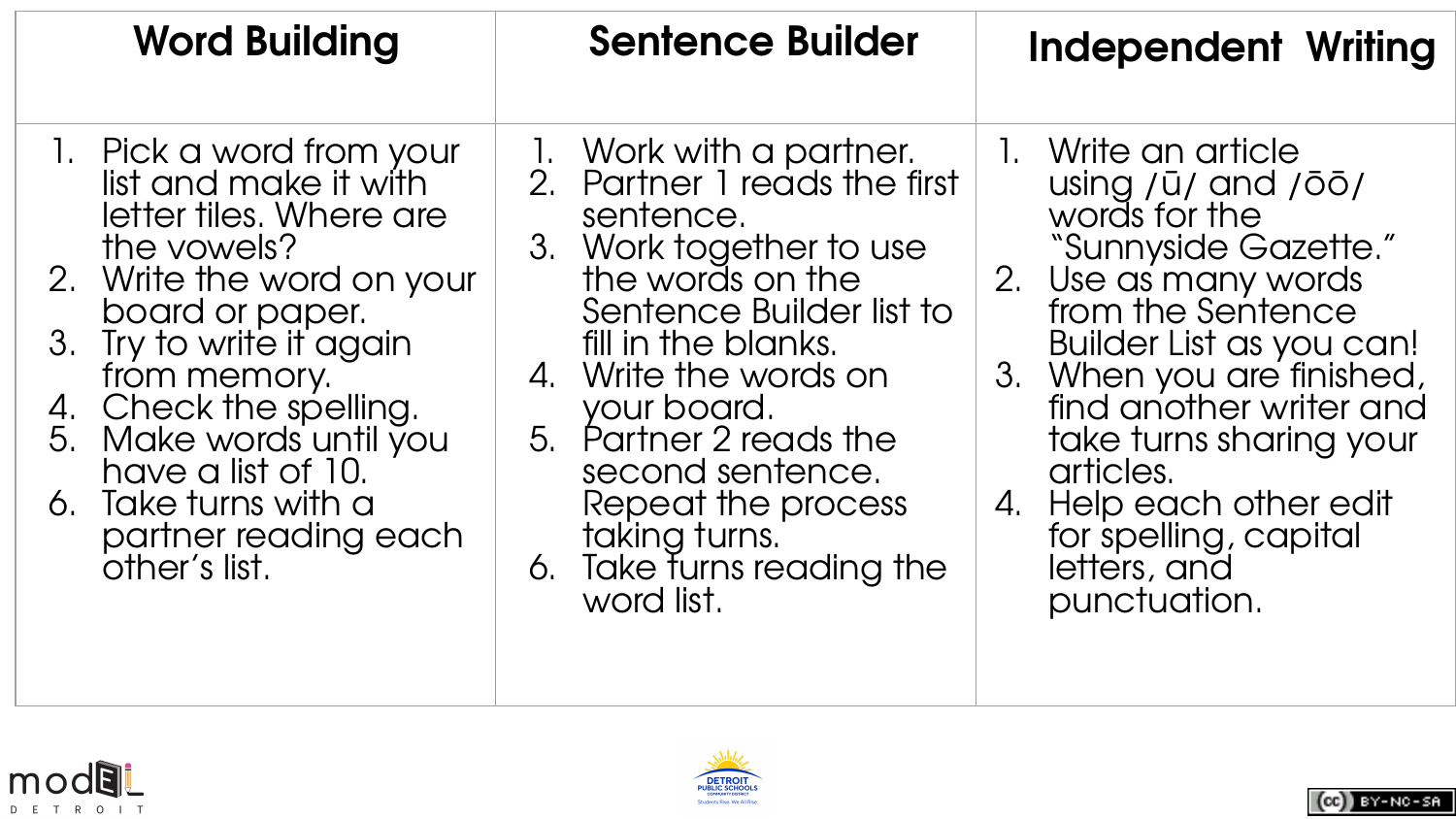

| Word Building | Sentence Builder | Independent Writing |
| --- | --- | --- |
| Pick a word from your list and make it with letter tiles. Where are the vowels? Write the word on your board or paper. Try to write it again from memory. Check the spelling. Make words until you have a list of 10. Take turns with a partner reading each other’s list. | Work with a partner. Partner 1 reads the first sentence. Work together to use the words on the Sentence Builder list to fill in the blanks. Write the words on your board. Partner 2 reads the second sentence. Repeat the process taking turns. Take turns reading the word list. | Write an article using /ū/ and /ōō/ words for the “Sunnyside Gazette.” Use as many words from the Sentence Builder List as you can! When you are finished, find another writer and take turns sharing your articles. Help each other edit for spelling, capital letters, and punctuation. |